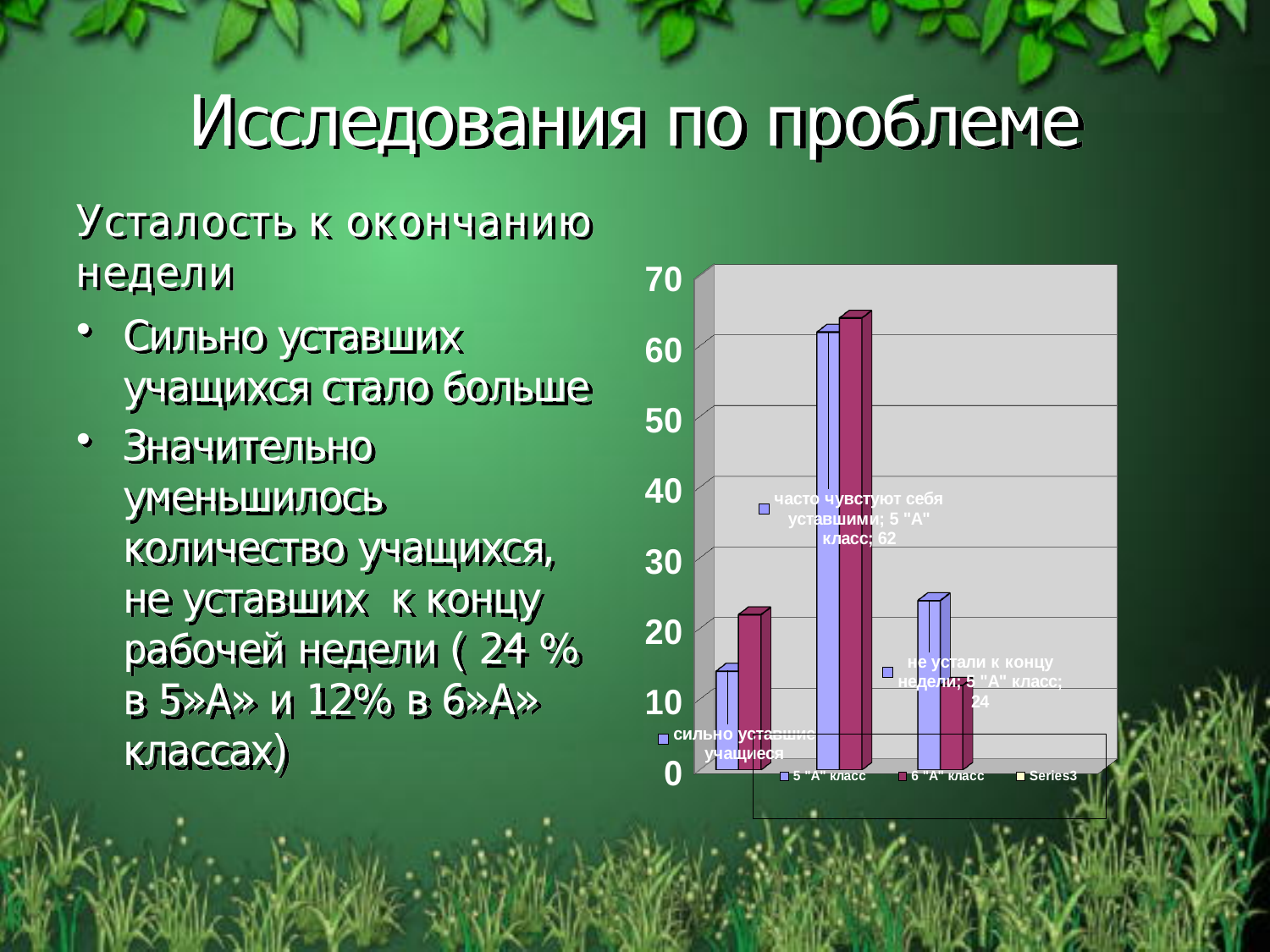

# Исследования по проблеме
Усталость к окончанию недели

[unsupported chart]

Сильно уставших учащихся стало больше
Значительно уменьшилось количество учащихся, не уставших  к концу рабочей недели ( 24 % в 5»А» и 12% в 6»А» классах)